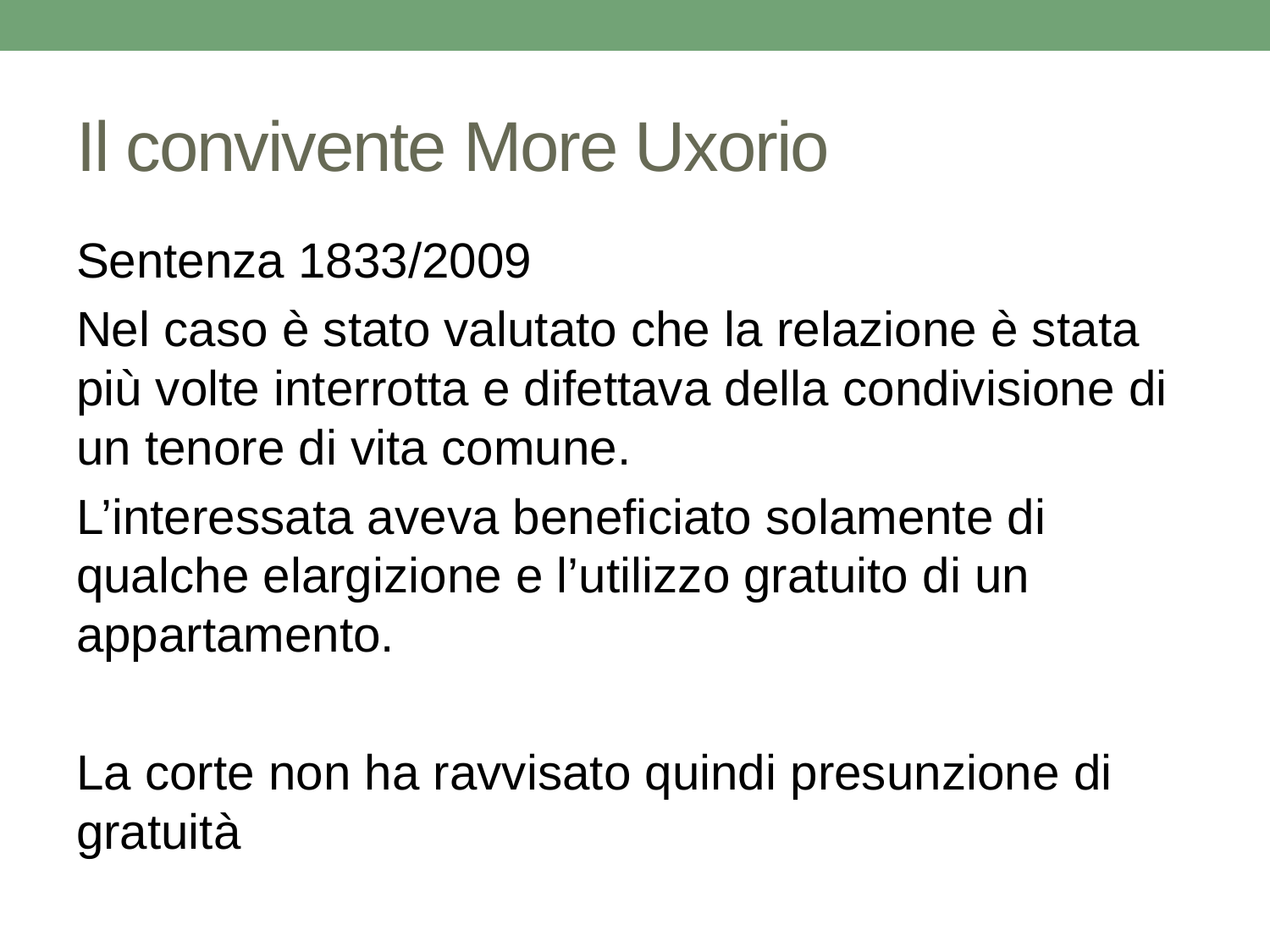

# Il convivente More Uxorio
Sentenza 1833/2009
Nel caso è stato valutato che la relazione è stata più volte interrotta e difettava della condivisione di un tenore di vita comune.
L’interessata aveva beneficiato solamente di qualche elargizione e l’utilizzo gratuito di un appartamento.

La corte non ha ravvisato quindi presunzione di gratuità